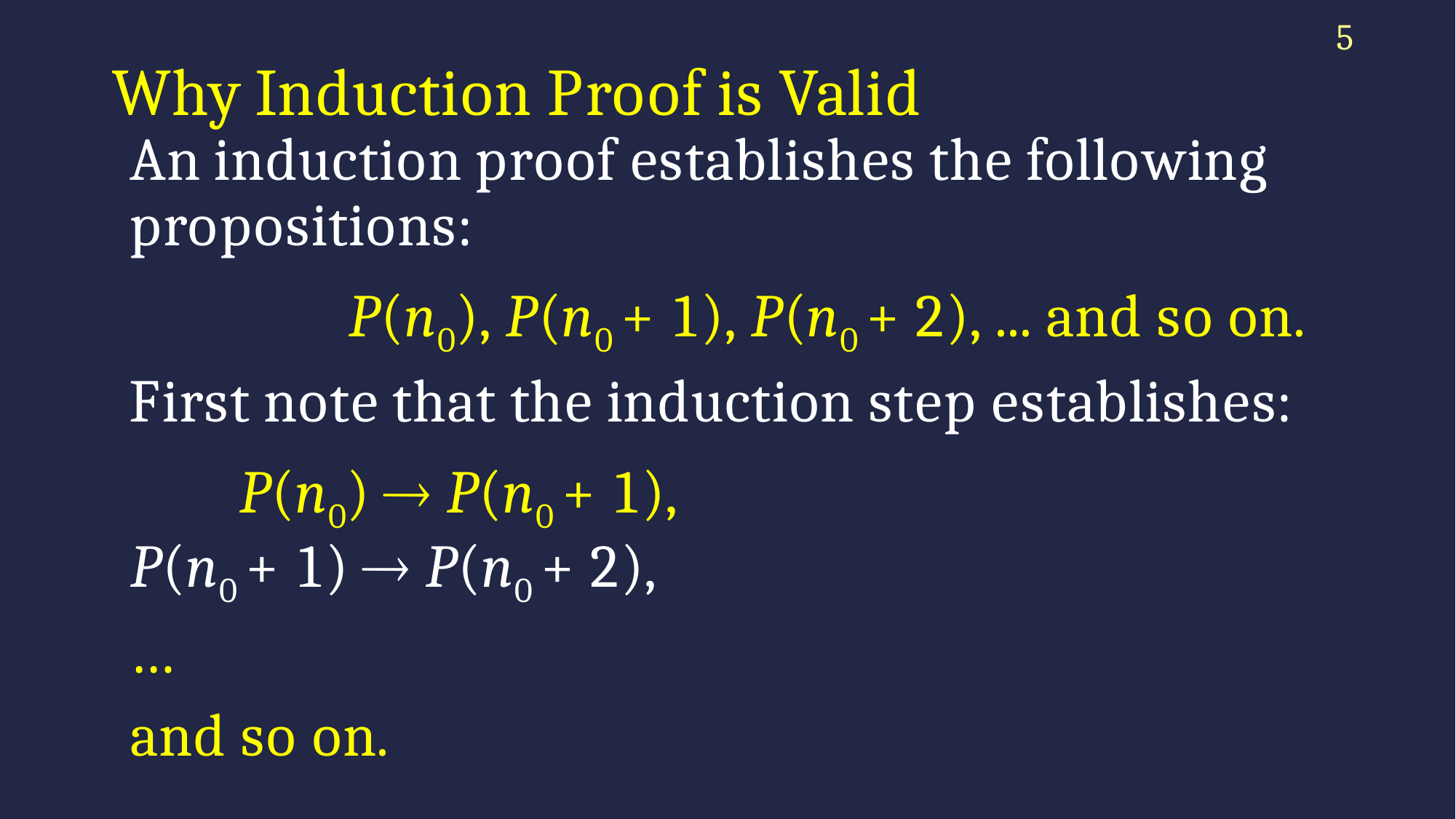

5
# Why Induction Proof is Valid
An induction proof establishes the following propositions:
		P(n0), P(n0 + 1), P(n0 + 2), ... and so on.
First note that the induction step establishes:
	P(n0) → P(n0 + 1),
P(n0 + 1) → P(n0 + 2),
…
and so on.